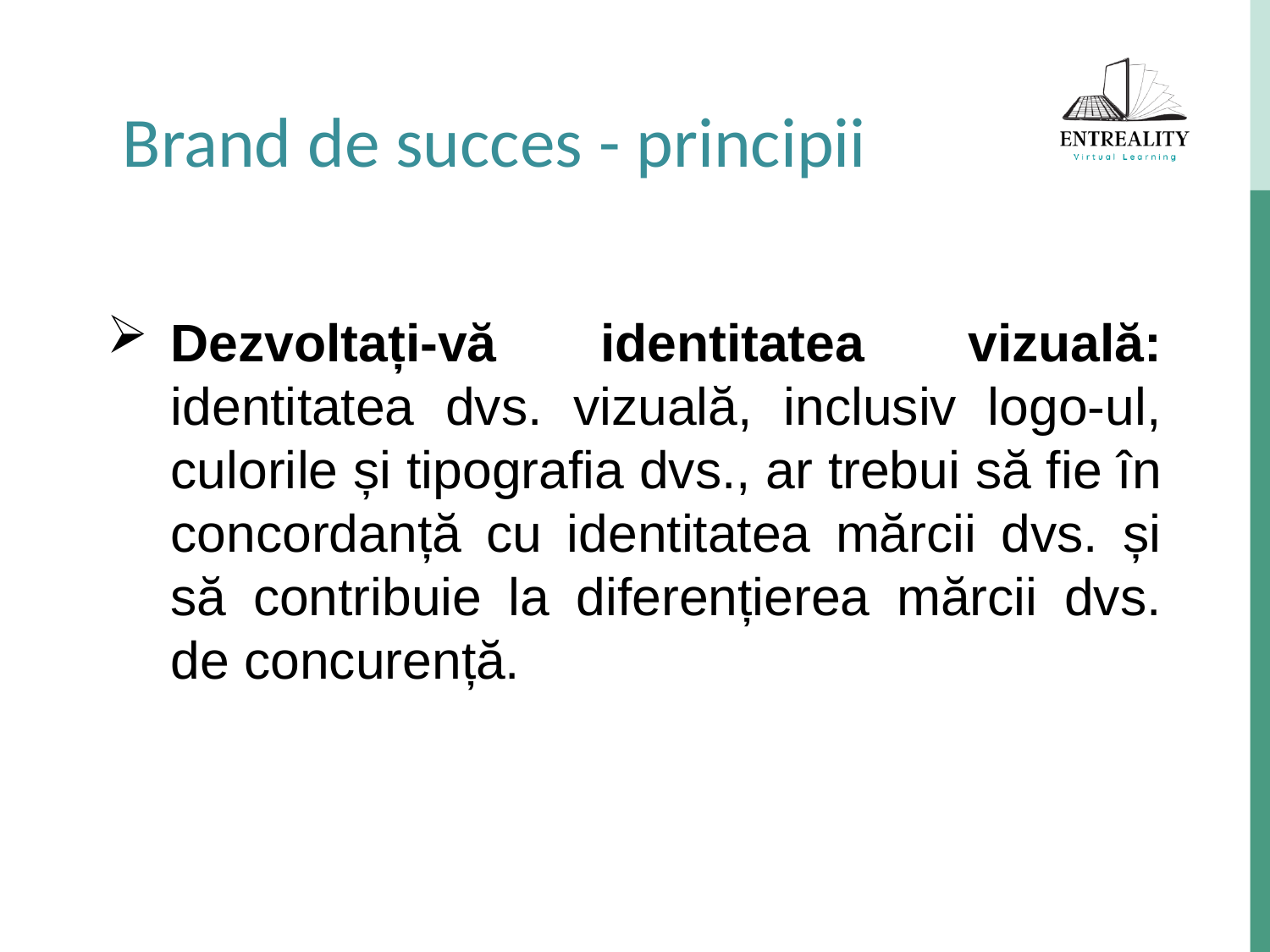

Brand de succes - principii
Dezvoltați-vă identitatea vizuală: identitatea dvs. vizuală, inclusiv logo-ul, culorile și tipografia dvs., ar trebui să fie în concordanță cu identitatea mărcii dvs. și să contribuie la diferențierea mărcii dvs. de concurență.